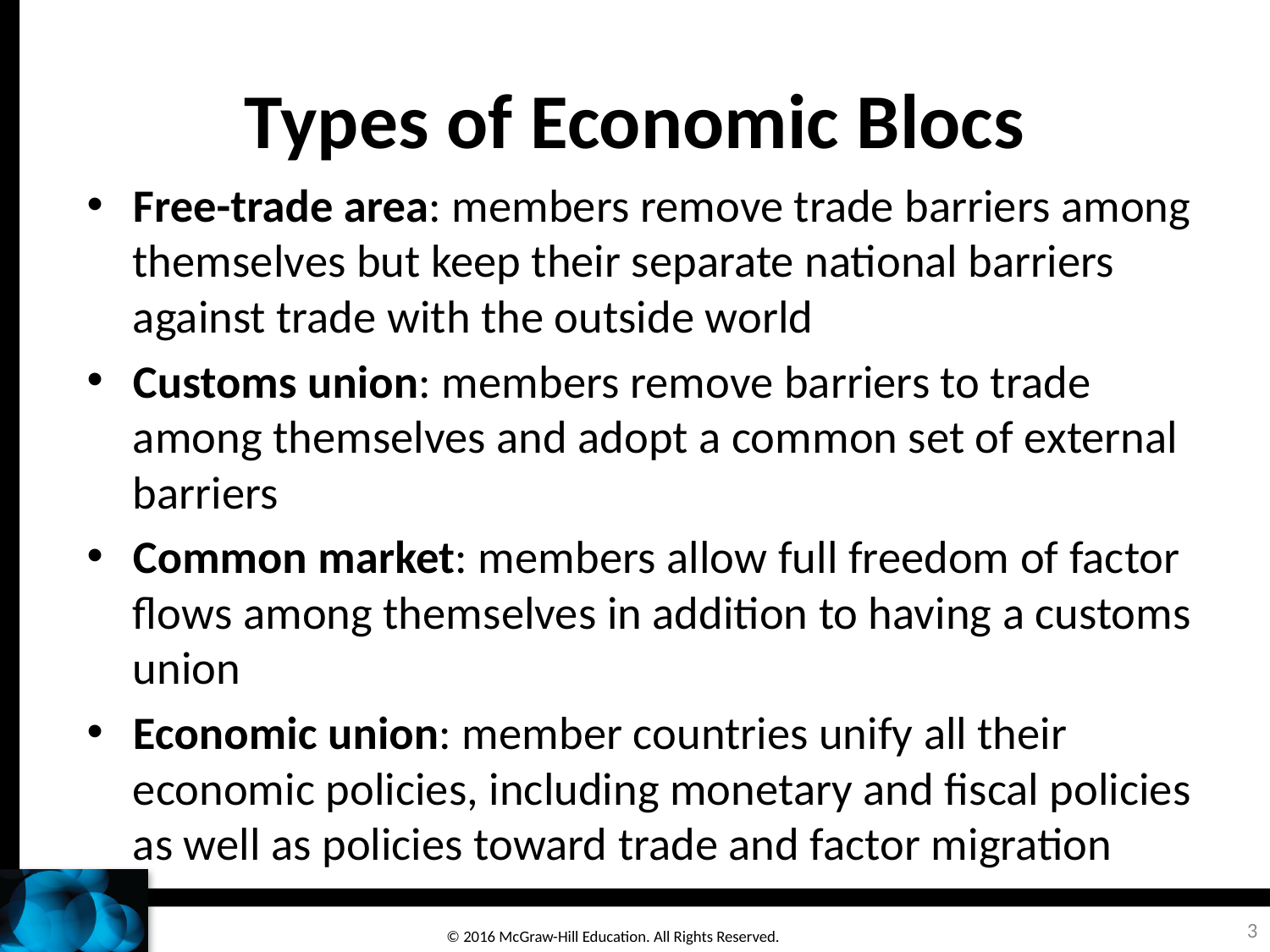

# Types of Economic Blocs
Free-trade area: members remove trade barriers among themselves but keep their separate national barriers against trade with the outside world
Customs union: members remove barriers to trade among themselves and adopt a common set of external barriers
Common market: members allow full freedom of factor flows among themselves in addition to having a customs union
Economic union: member countries unify all their economic policies, including monetary and fiscal policies as well as policies toward trade and factor migration
3
© 2016 McGraw-Hill Education. All Rights Reserved.